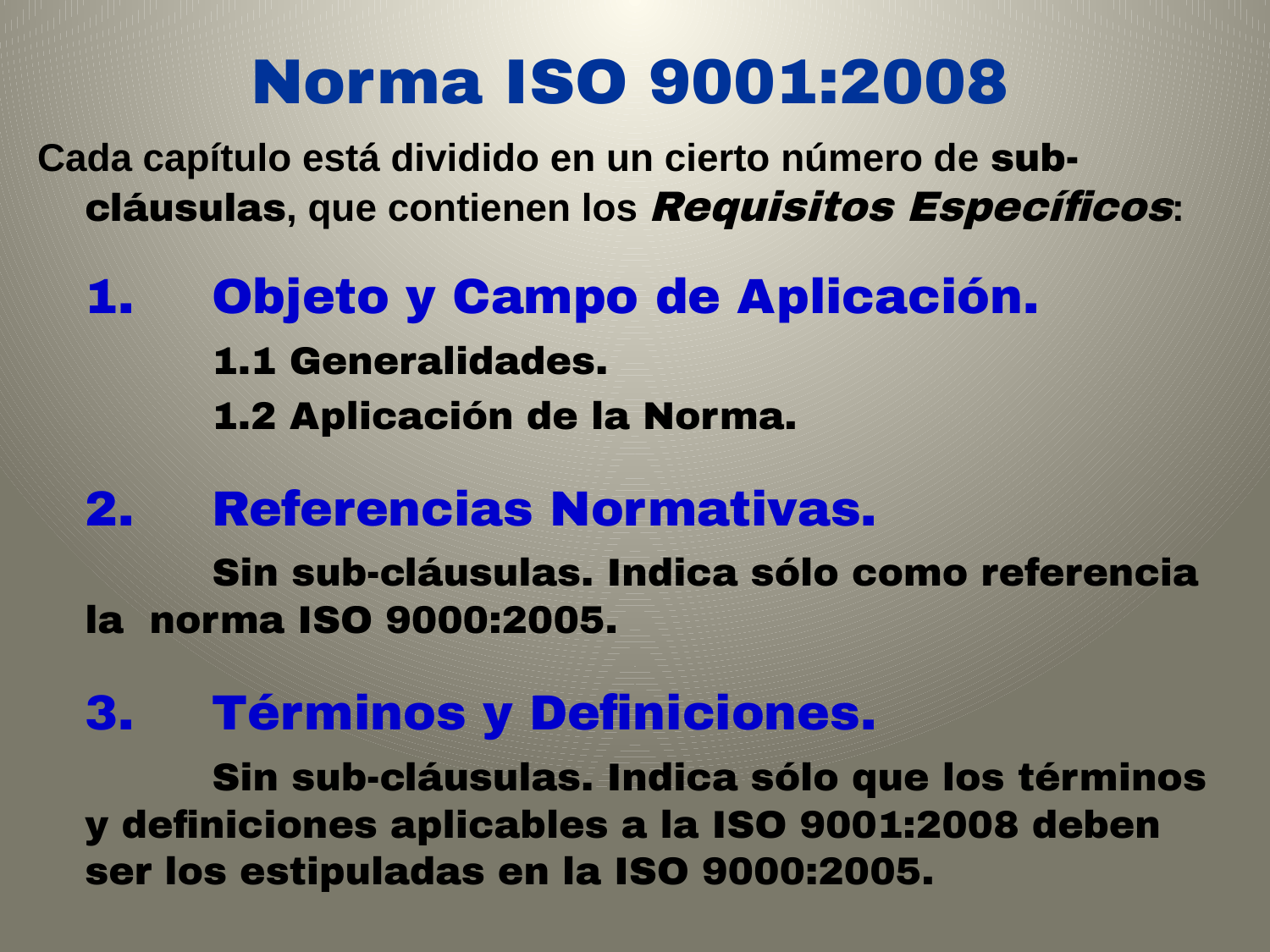

Norma ISO 9001:2008
Cada capítulo está dividido en un cierto número de sub-cláusulas, que contienen los Requisitos Específicos:

	1.	Objeto y Campo de Aplicación.
		1.1 Generalidades.
		1.2 Aplicación de la Norma.

	2.	Referencias Normativas.
		Sin sub-cláusulas. Indica sólo como referencia la  norma ISO 9000:2005.

	3.	Términos y Definiciones.
		Sin sub-cláusulas. Indica sólo que los términos y definiciones aplicables a la ISO 9001:2008 deben ser los estipuladas en la ISO 9000:2005.